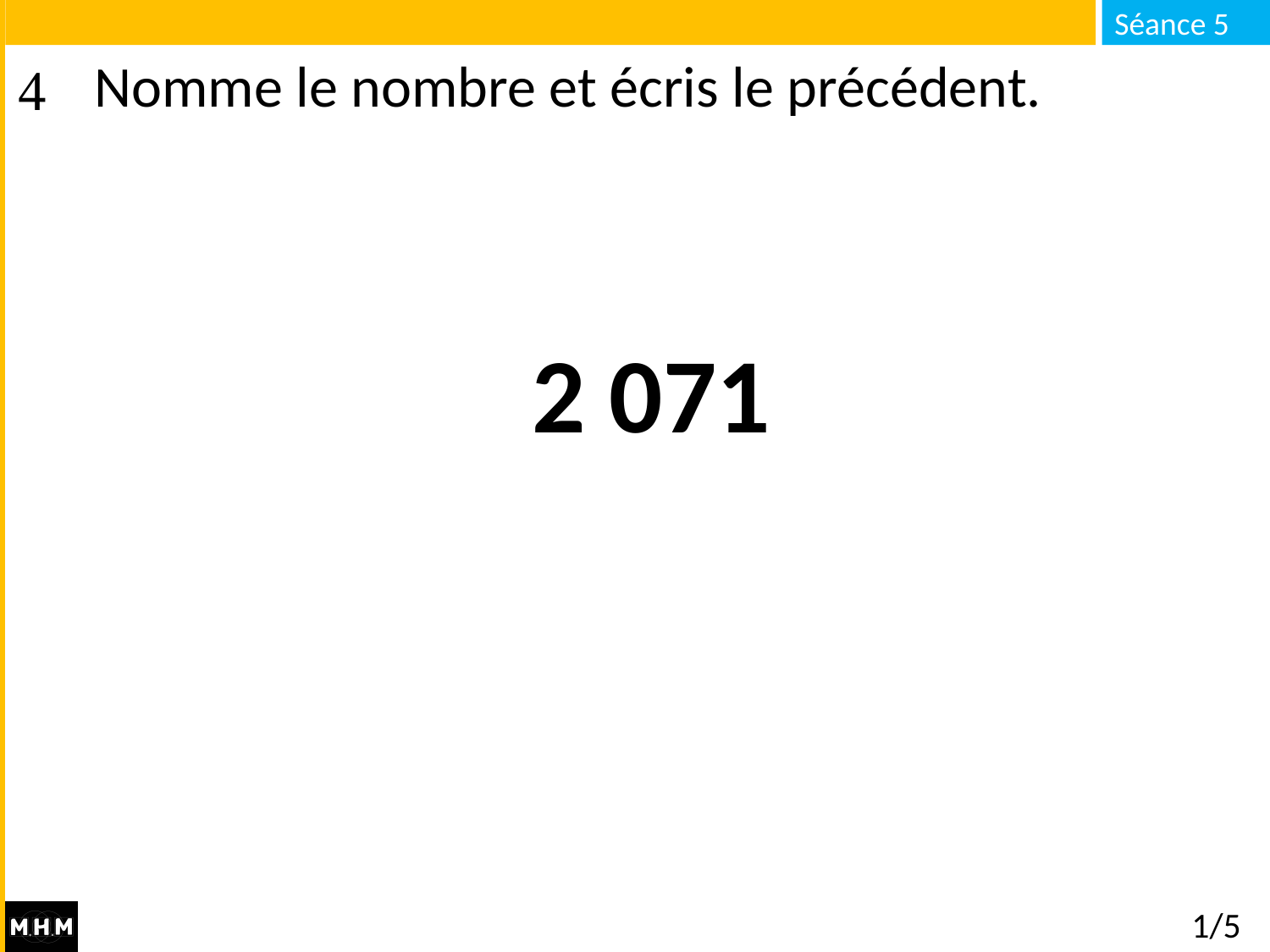

# Nomme le nombre et écris le précédent.
2 071
1/5